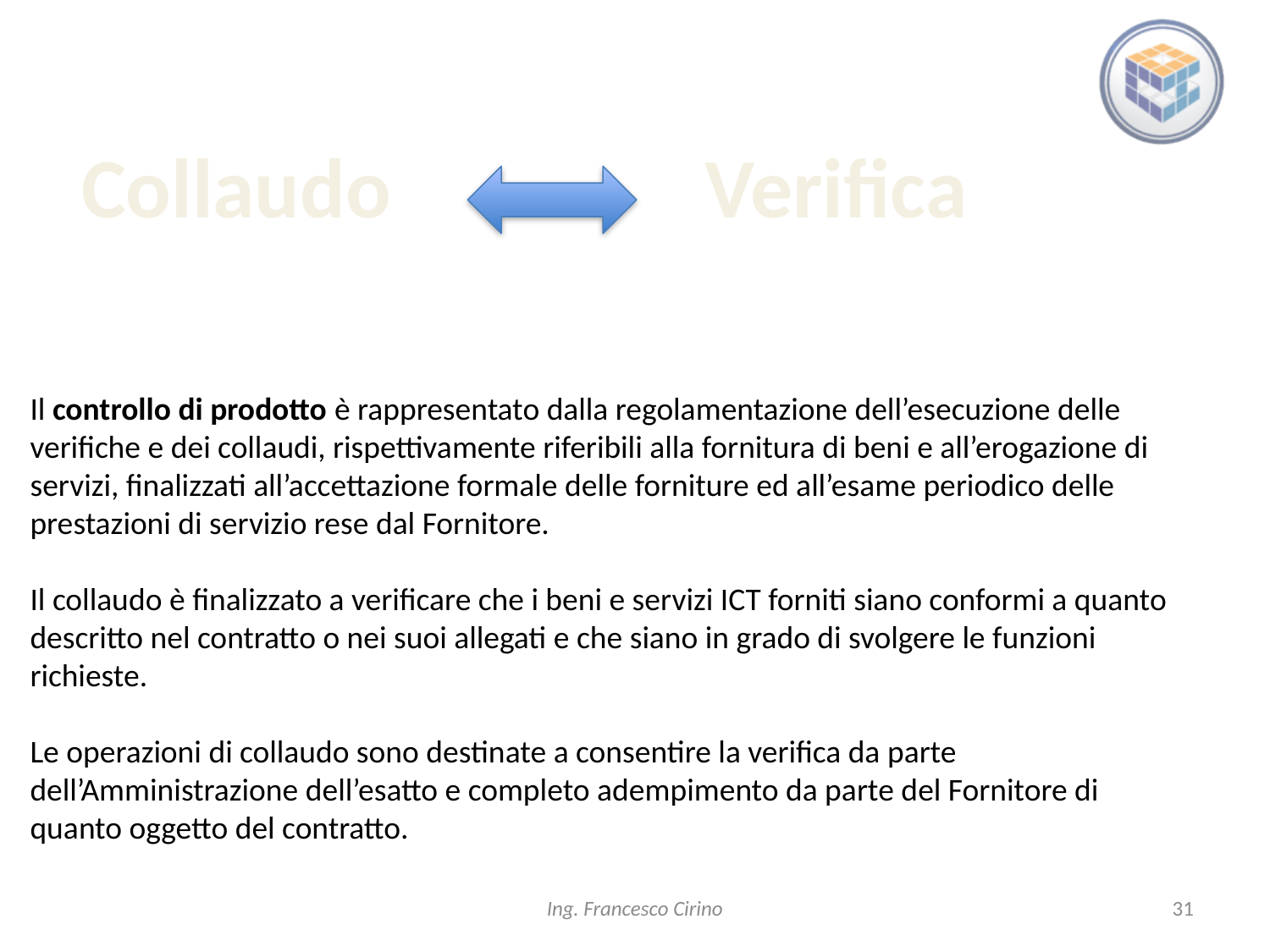

Collaudo
Verifica

Il controllo di prodotto è rappresentato dalla regolamentazione dell’esecuzione delle verifiche e dei collaudi, rispettivamente riferibili alla fornitura di beni e all’erogazione di servizi, finalizzati all’accettazione formale delle forniture ed all’esame periodico delle prestazioni di servizio rese dal Fornitore.

Il collaudo è finalizzato a verificare che i beni e servizi ICT forniti siano conformi a quanto descritto nel contratto o nei suoi allegati e che siano in grado di svolgere le funzioni richieste.

Le operazioni di collaudo sono destinate a consentire la verifica da parte dell’Amministrazione dell’esatto e completo adempimento da parte del Fornitore di quanto oggetto del contratto.
Ing. Francesco Cirino
31